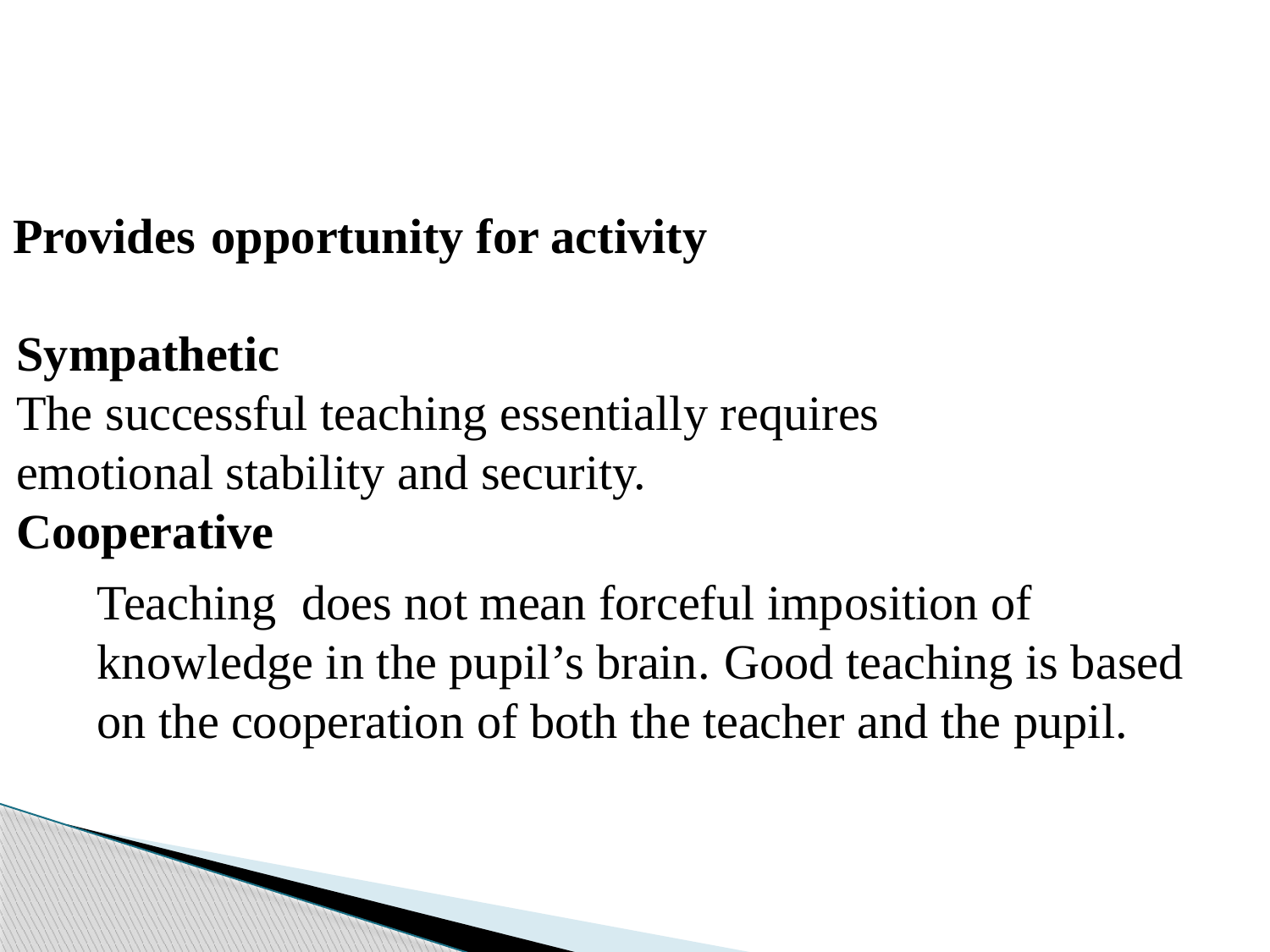

Sympathetic
The successful teaching essentially requires
emotional stability and security.
Cooperative

Provides opportunity for activity

Teaching  does not mean forceful imposition of knowledge in the pupil’s brain. Good teaching is based on the cooperation of both the teacher and the pupil.